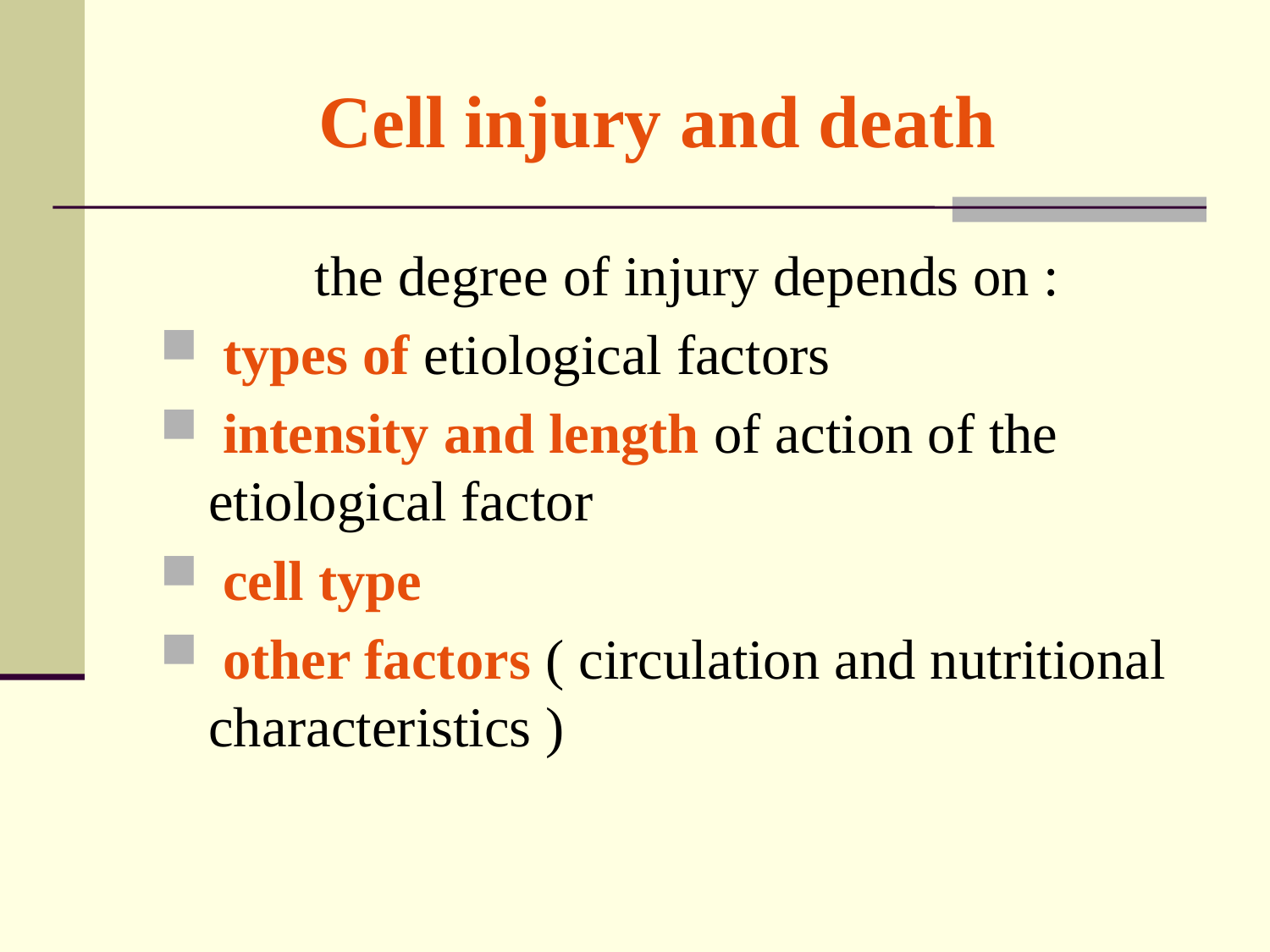

# Cell injury and death
the degree of injury depends on :
 types of etiological factors
 intensity and length of action of the etiological factor
 cell type
 other factors ( circulation and nutritional characteristics )